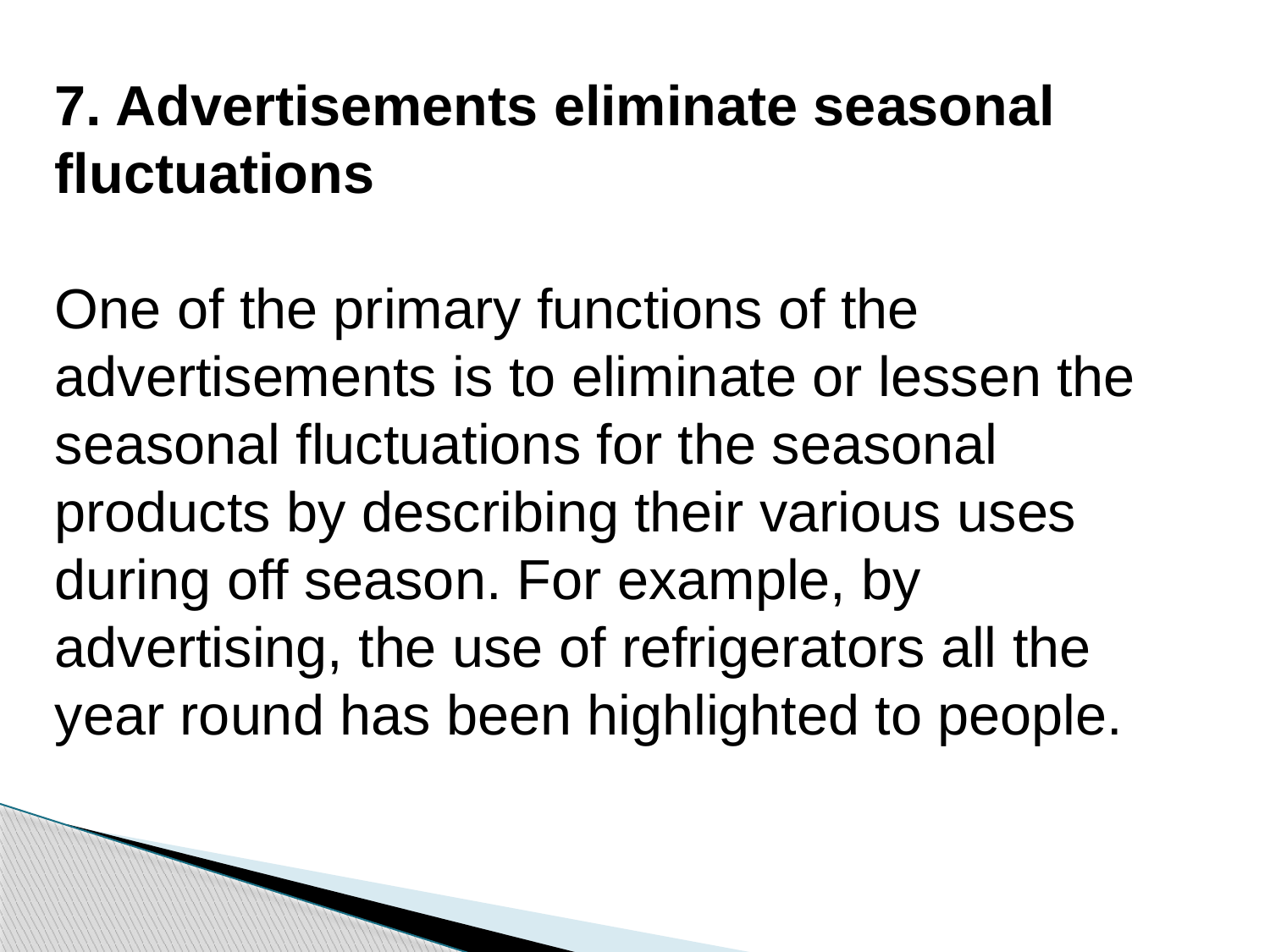

7. Advertisements eliminate seasonal fluctuations

One of the primary functions of the advertisements is to eliminate or lessen the seasonal fluctuations for the seasonal products by describing their various uses during off season. For example, by advertising, the use of refrigerators all the year round has been highlighted to people.